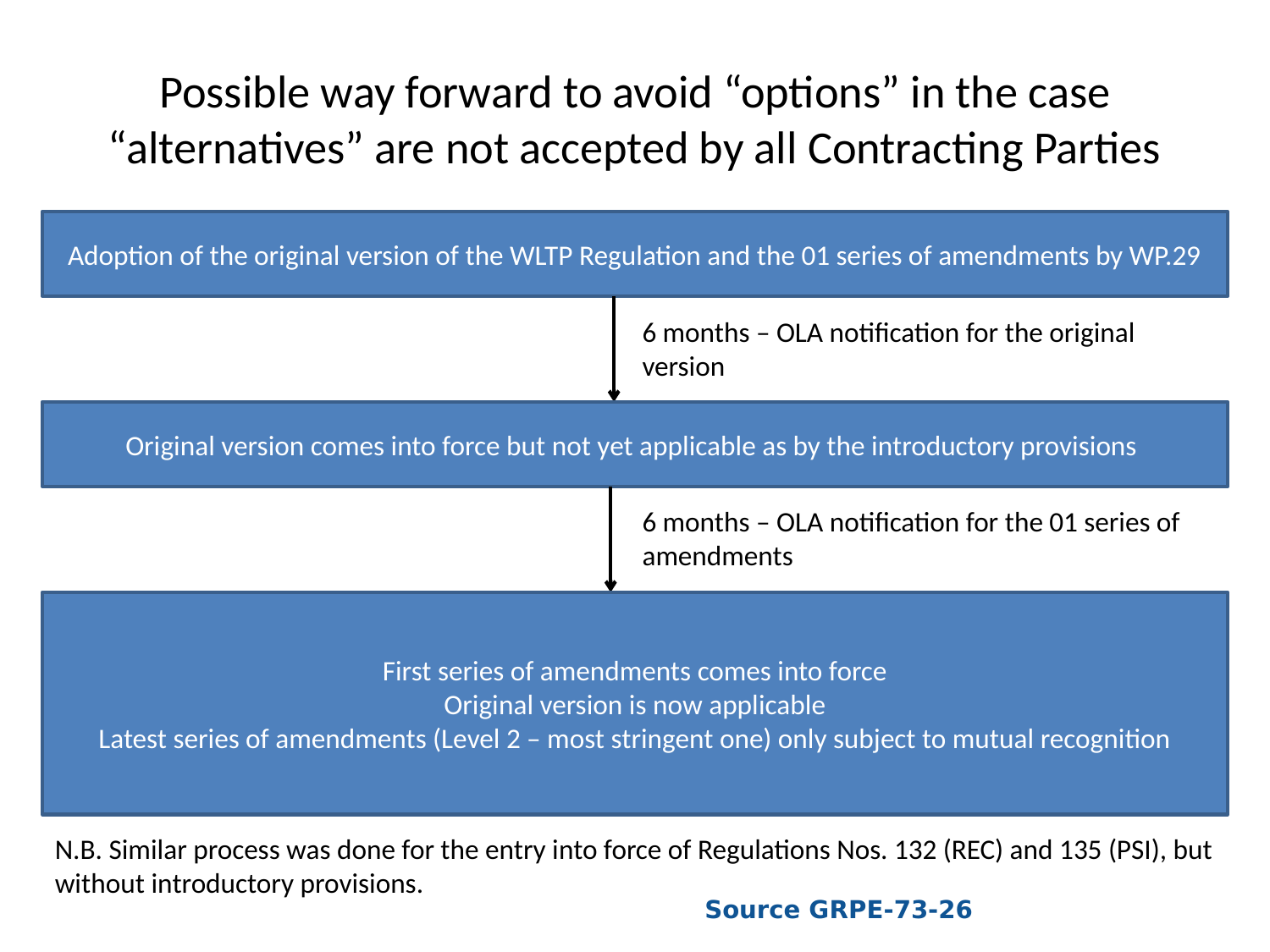

# Possible way forward to avoid “options” in the case “alternatives” are not accepted by all Contracting Parties

Adoption of the original version of the WLTP Regulation and the 01 series of amendments by WP.29
6 months – OLA notification for the original version

Original version comes into force but not yet applicable as by the introductory provisions
6 months – OLA notification for the 01 series of amendments
First series of amendments comes into force
Original version is now applicable
Latest series of amendments (Level 2 – most stringent one) only subject to mutual recognition
N.B. Similar process was done for the entry into force of Regulations Nos. 132 (REC) and 135 (PSI), but without introductory provisions.
Source GRPE-73-26